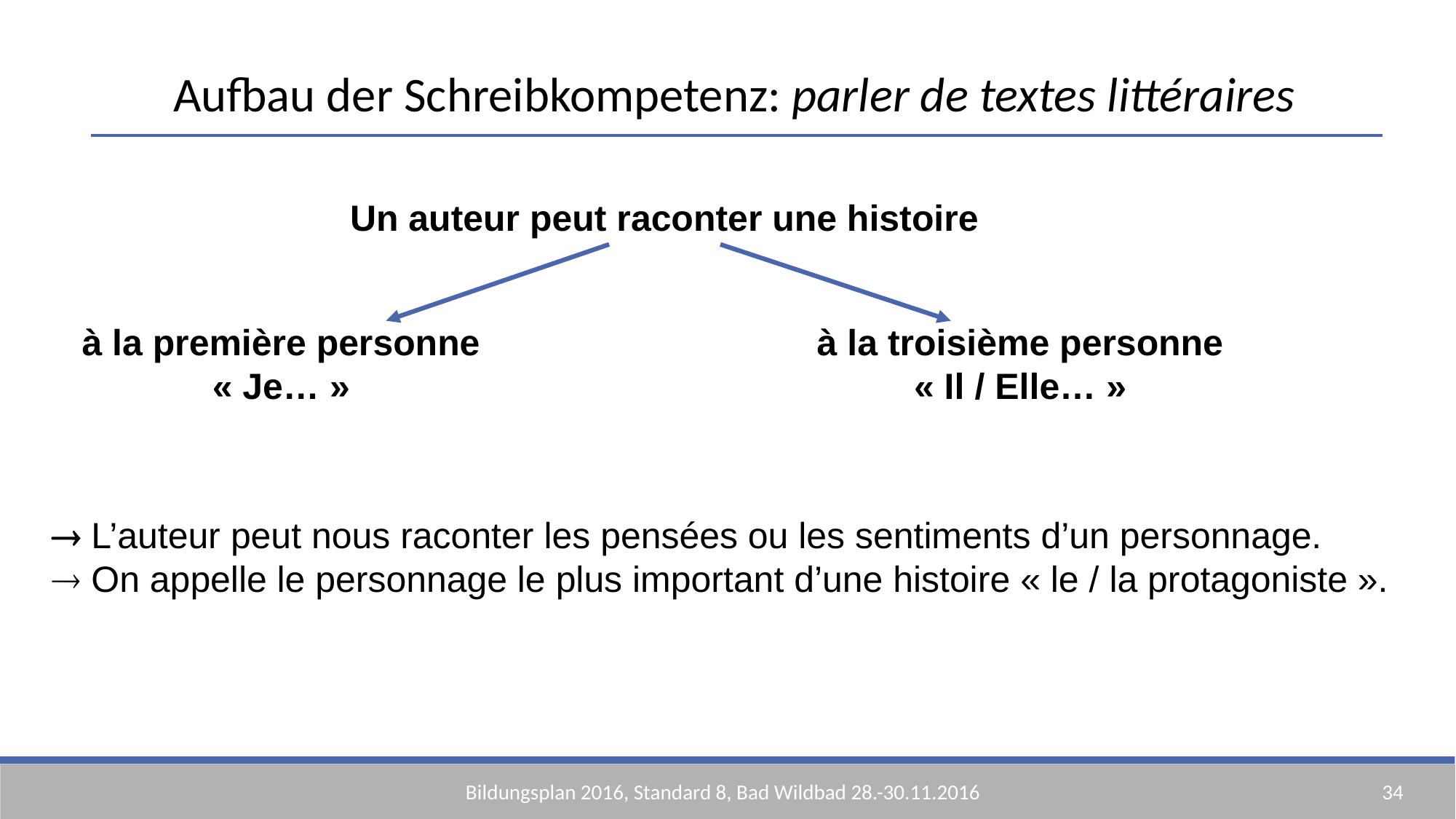

Aufbau der Schreibkompetenz: parler de textes littéraires
Un auteur peut raconter une histoire
à la première personne
« Je… »
à la troisième personne
« Il / Elle… »
→ L’auteur peut nous raconter les pensées ou les sentiments d’un personnage.
→ On appelle le personnage le plus important d’une histoire « le / la protagoniste ».